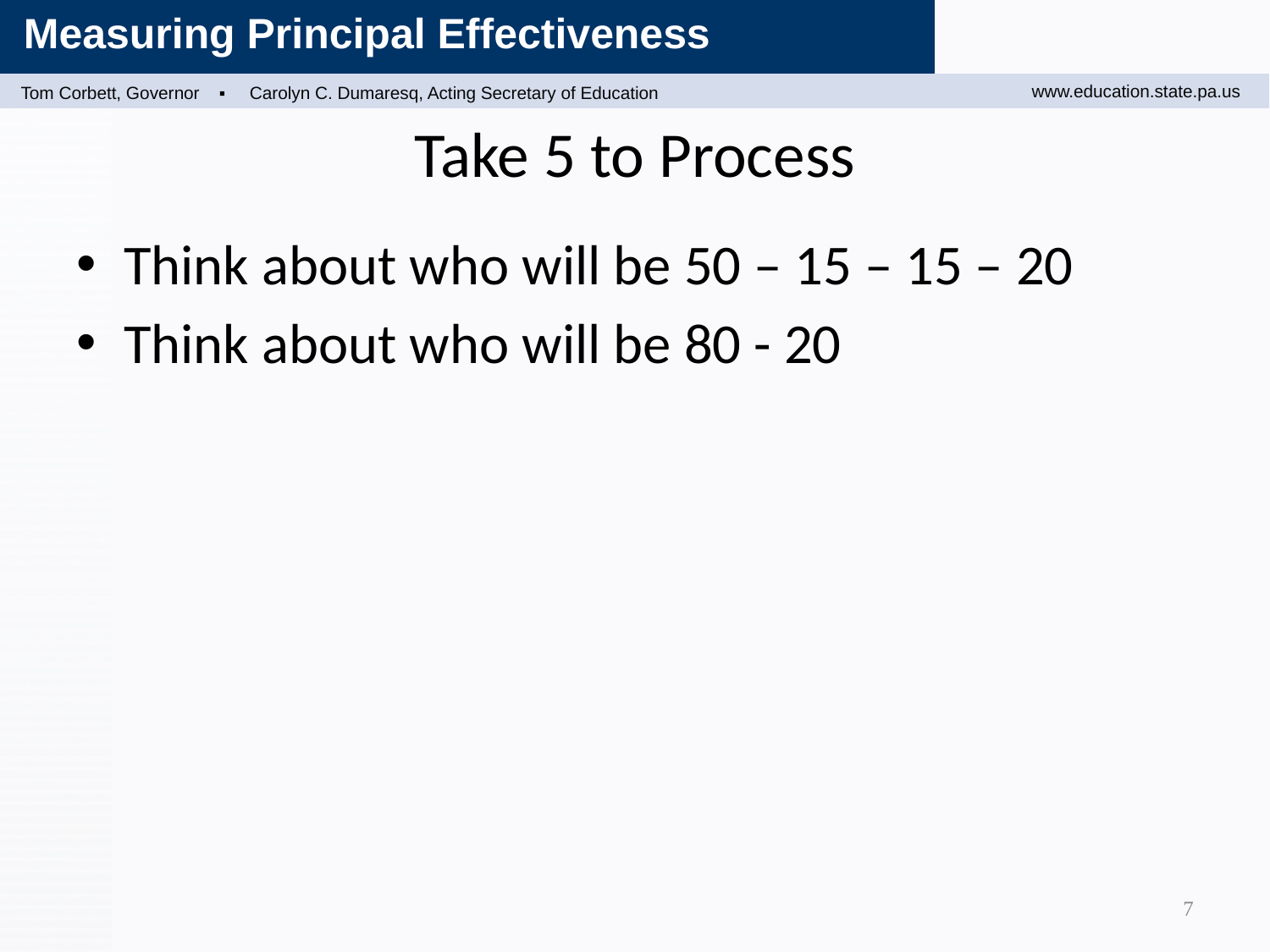

# Take 5 to Process
Think about who will be 50 – 15 – 15 – 20
Think about who will be 80 - 20
7